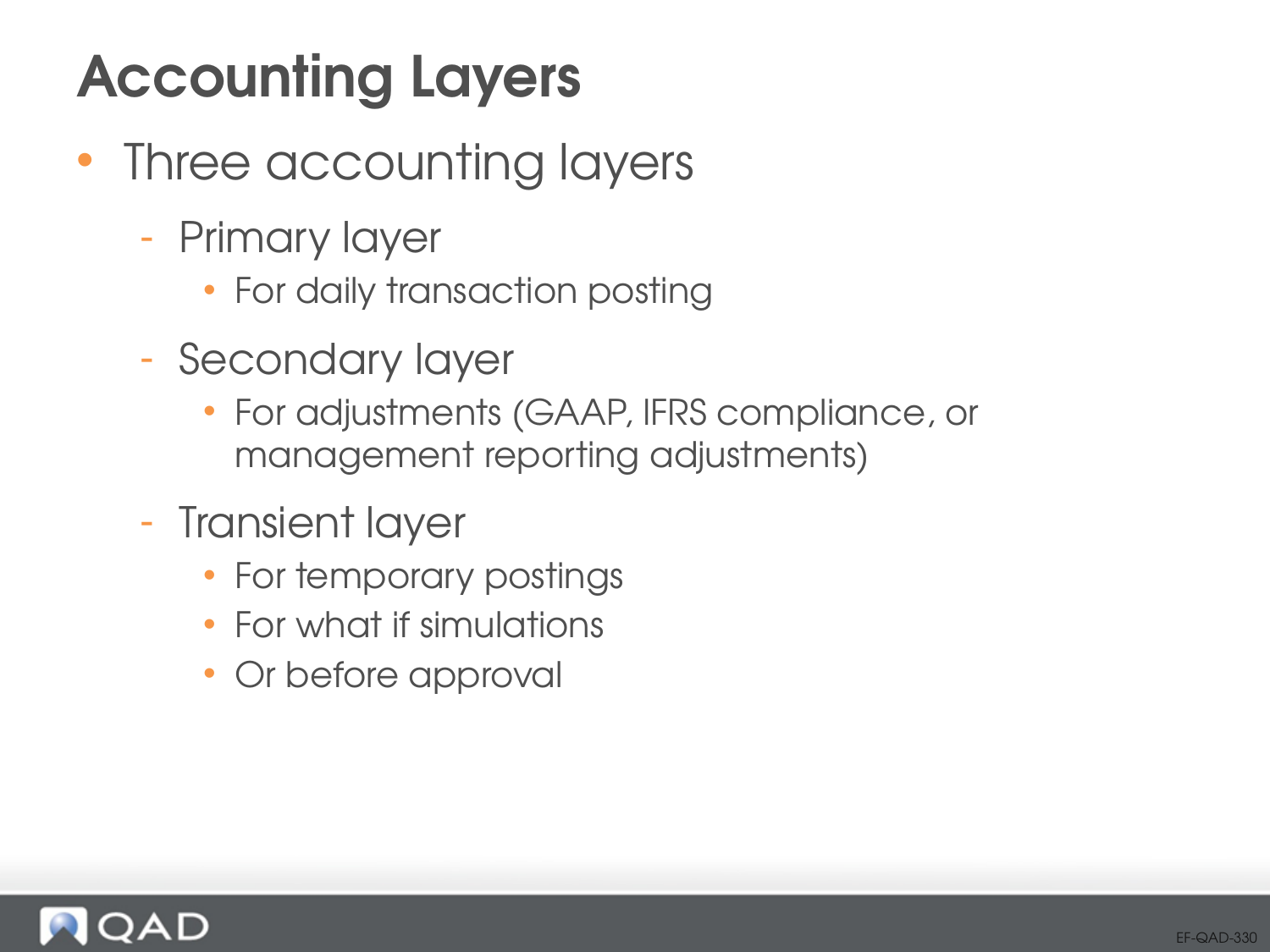

# Accounting Layers
Three accounting layers
Primary layer
For daily transaction posting
Secondary layer
For adjustments (GAAP, IFRS compliance, or management reporting adjustments)
Transient layer
For temporary postings
For what if simulations
Or before approval

EF-QAD-330